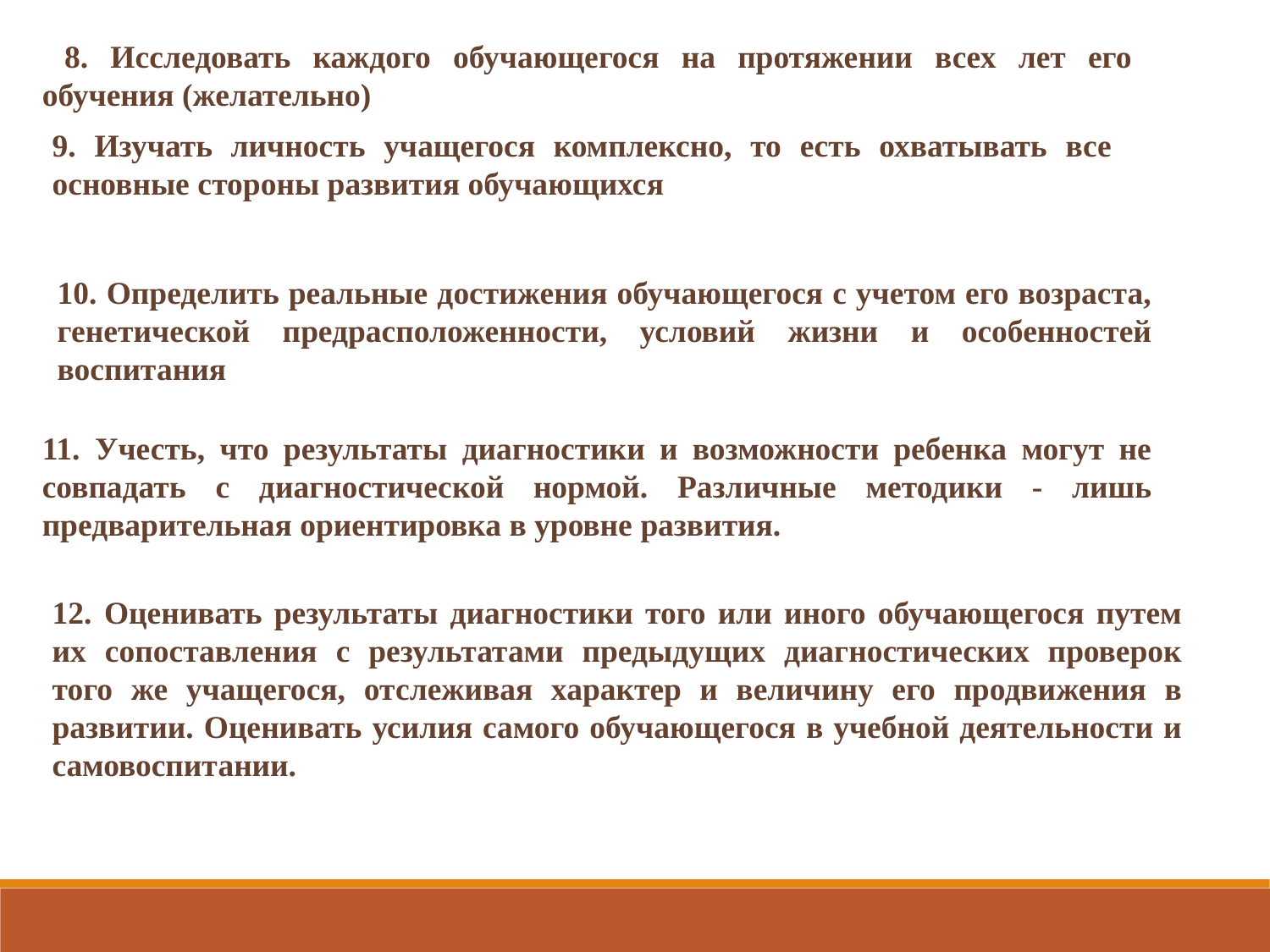

8. Исследовать каждого обучающегося на протяжении всех лет его обучения (желательно)

9. Изучать личность учащегося комплексно, то есть охватывать все основные стороны развития обучающихся

10. Определить реальные достижения обучающегося с учетом его возраста, генетической предрасположенности, условий жизни и особенностей воспитания

11. Учесть, что результаты диагностики и возможности ребенка могут не совпадать с диагностической нормой. Различные методики - лишь предварительная ориентировка в уровне развития.

12. Оценивать результаты диагностики того или иного обучающегося путем их сопоставления с результатами предыдущих диагностических проверок того же учащегося, отслеживая характер и величину его продвижения в развитии. Оценивать усилия самого обучающегося в учебной деятельности и самовоспитании.